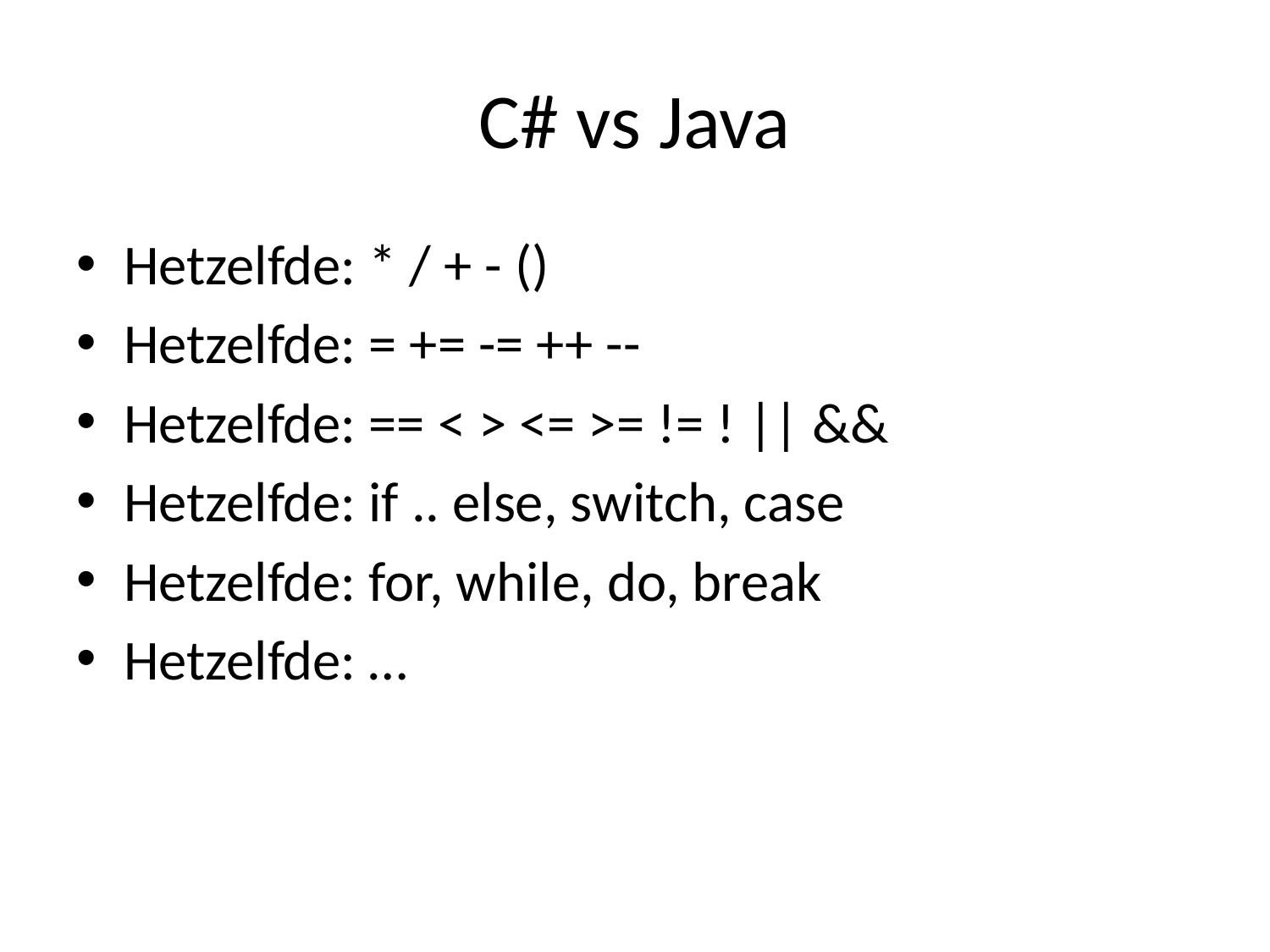

# C# vs Java
Hetzelfde: * / + - ()
Hetzelfde: = += -= ++ --
Hetzelfde: == < > <= >= != ! || &&
Hetzelfde: if .. else, switch, case
Hetzelfde: for, while, do, break
Hetzelfde: …